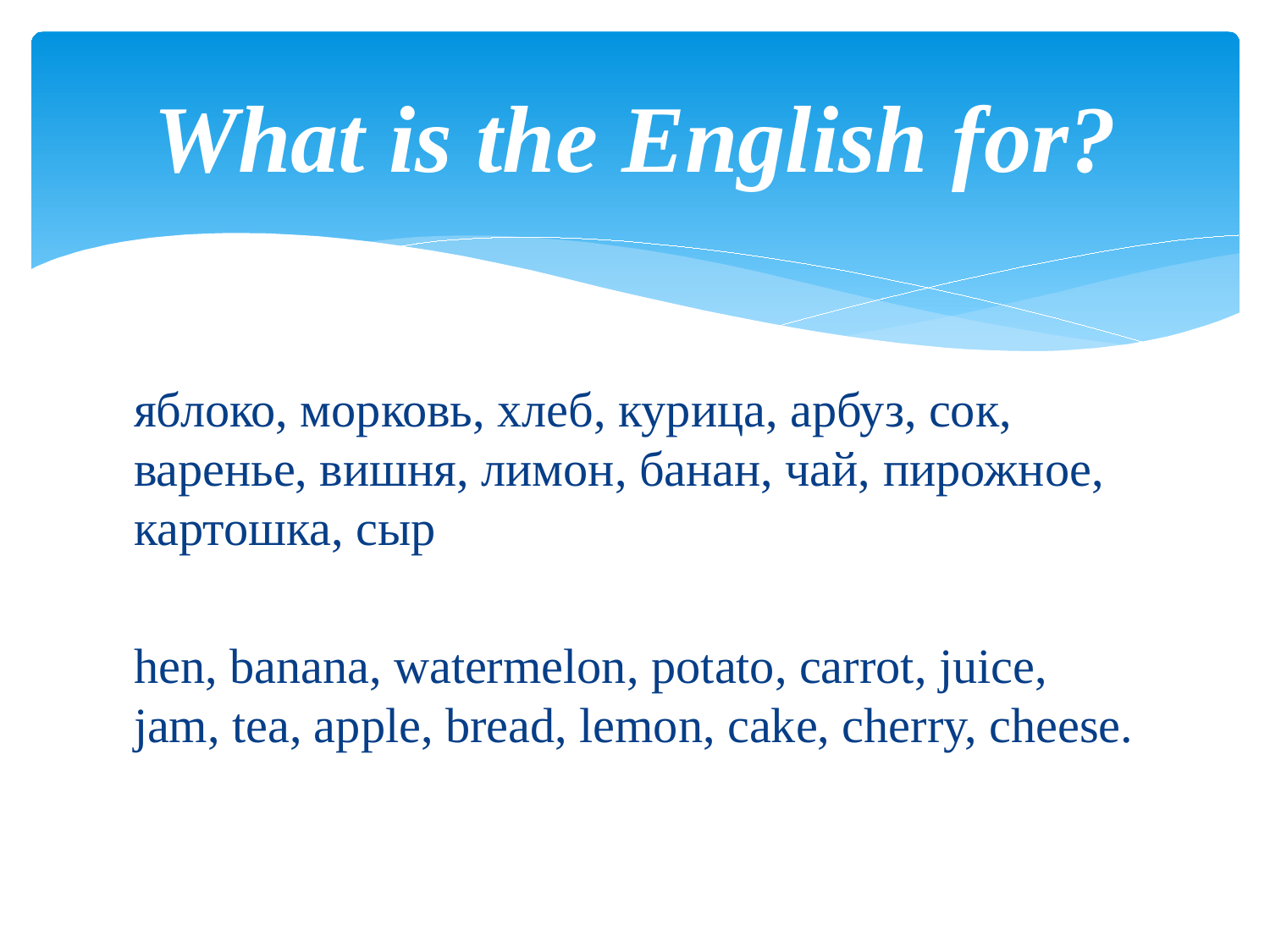

# What is the English for?
яблоко, морковь, хлеб, курица, арбуз, сок, варенье, вишня, лимон, банан, чай, пирожное, картошка, сыр

hen, banana, watermelon, potato, carrot, juice, jam, tea, apple, bread, lemon, cake, cherry, cheese.